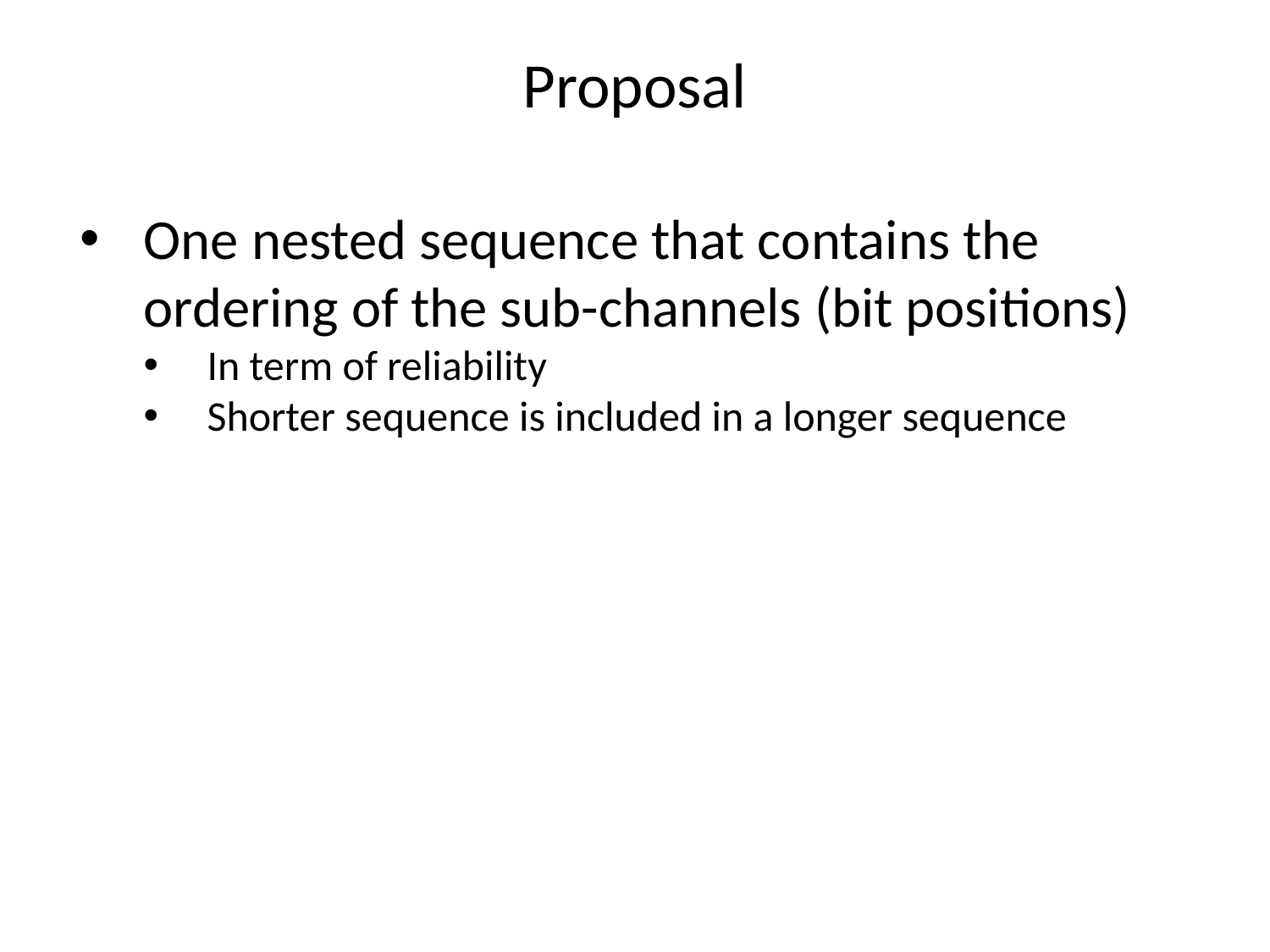

Proposal
One nested sequence that contains the ordering of the sub-channels (bit positions)
In term of reliability
Shorter sequence is included in a longer sequence